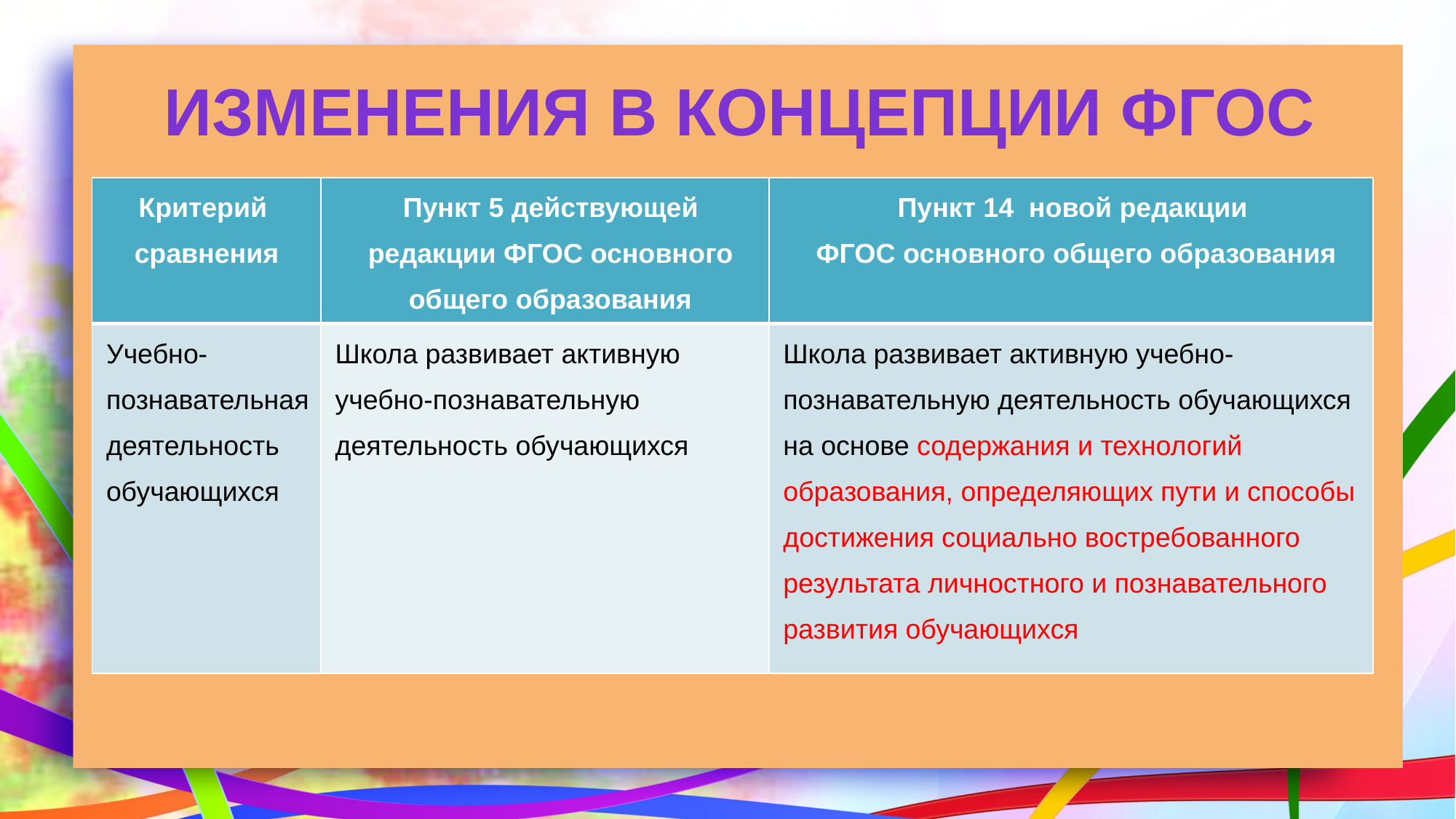

Изменения В КОНЦЕПЦИИ ФГОС
| Критерий сравнения | Пункт 5 действующей редакции ФГОС основного общего образования | Пункт 14 новой редакции ФГОС основного общего образования |
| --- | --- | --- |
| Учебно-познавательная деятельность обучающихся | Школа развивает активную учебно-познавательную деятельность обучающихся | Школа развивает активную учебно-познавательную деятельность обучающихся на основе содержания и технологий образования, определяющих пути и способы достижения социально востребованного результата личностного и познавательного развития обучающихся |